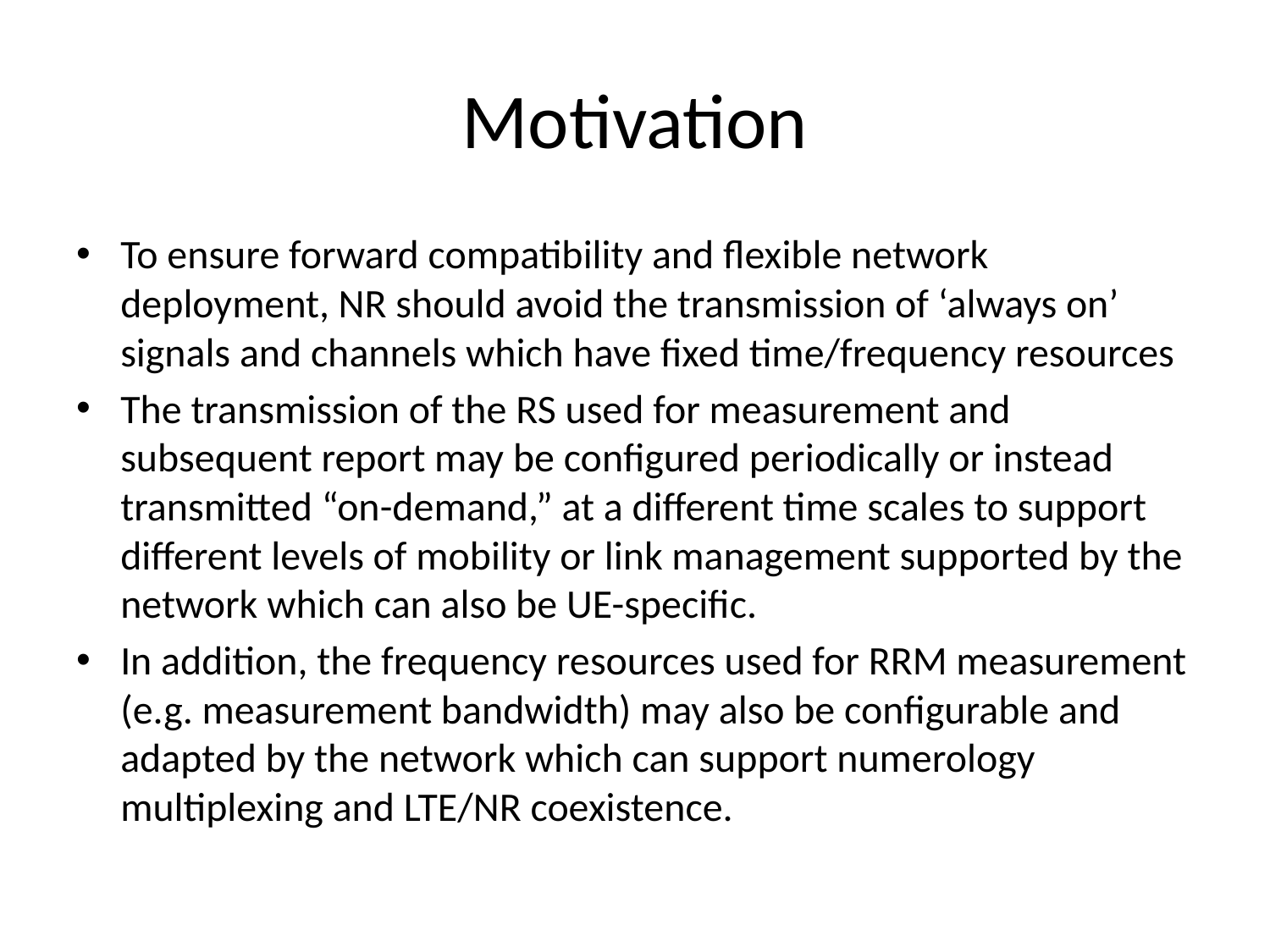

# Motivation
To ensure forward compatibility and flexible network deployment, NR should avoid the transmission of ‘always on’ signals and channels which have fixed time/frequency resources
The transmission of the RS used for measurement and subsequent report may be configured periodically or instead transmitted “on-demand,” at a different time scales to support different levels of mobility or link management supported by the network which can also be UE-specific.
In addition, the frequency resources used for RRM measurement (e.g. measurement bandwidth) may also be configurable and adapted by the network which can support numerology multiplexing and LTE/NR coexistence.